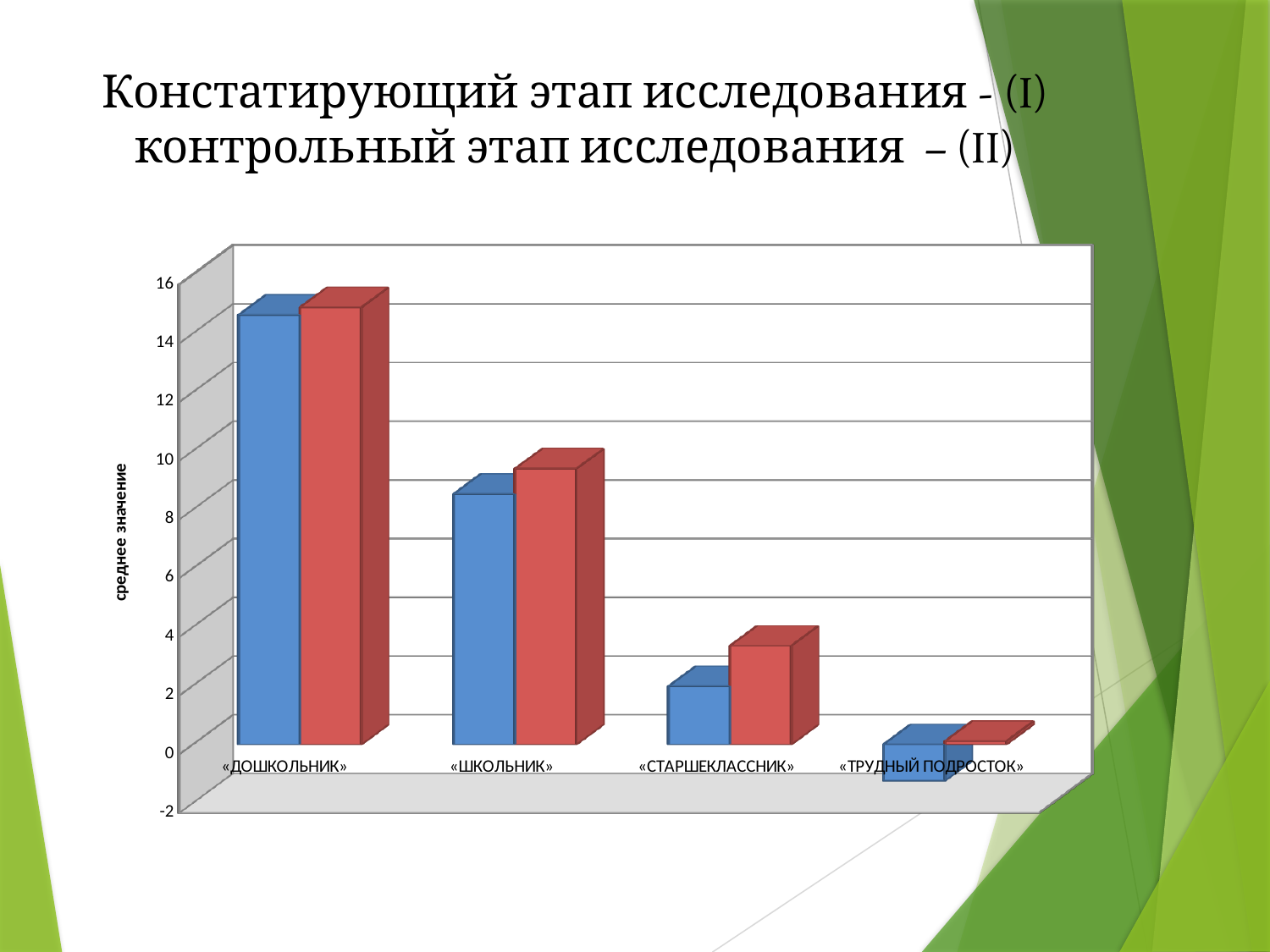

# Констатирующий этап исследования - (I) контрольный этап исследования  – (II)

[unsupported chart]